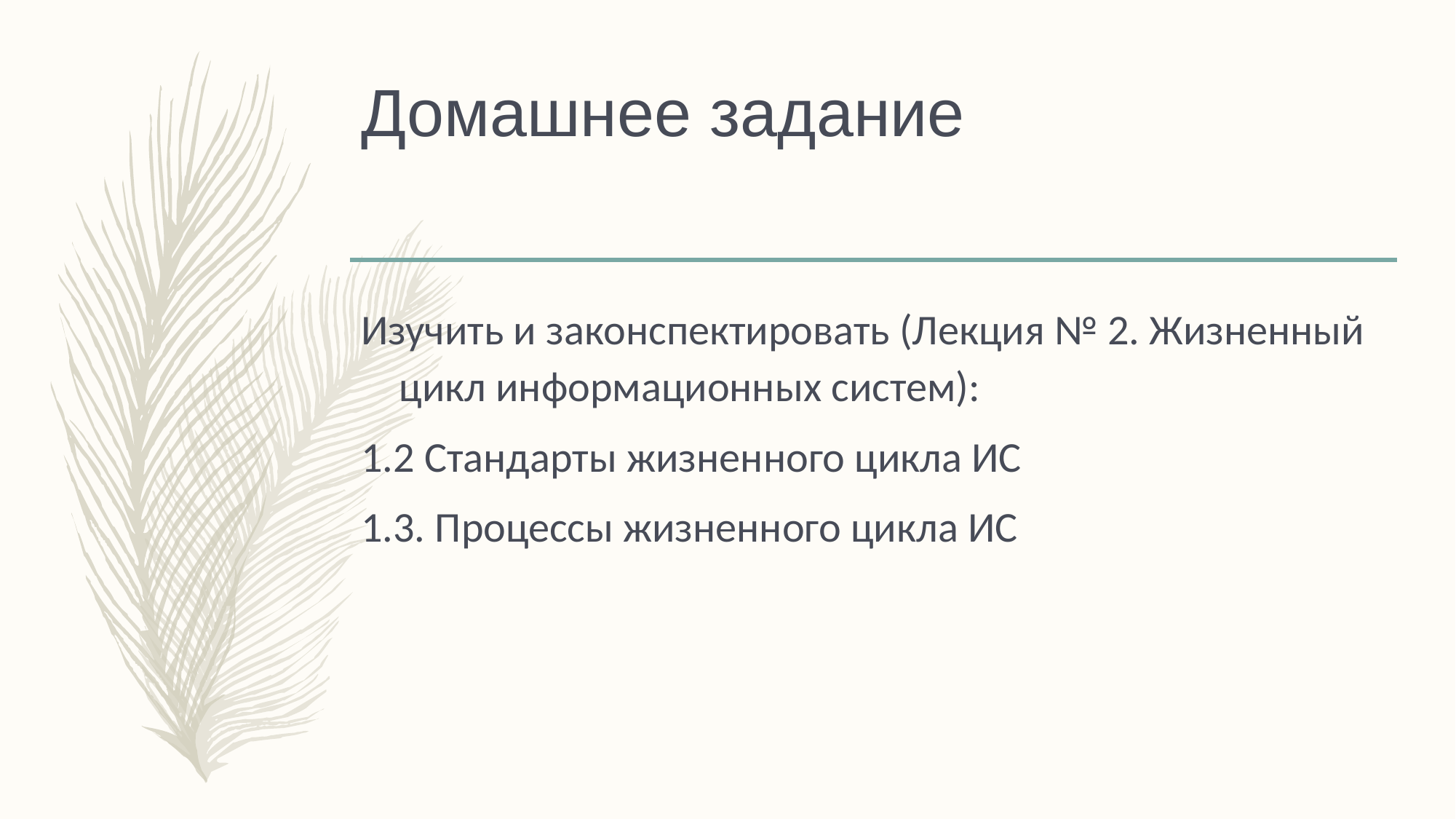

# Домашнее задание
Изучить и законспектировать (Лекция № 2. Жизненный цикл информационных систем):
1.2 Стандарты жизненного цикла ИС
1.3. Процессы жизненного цикла ИС